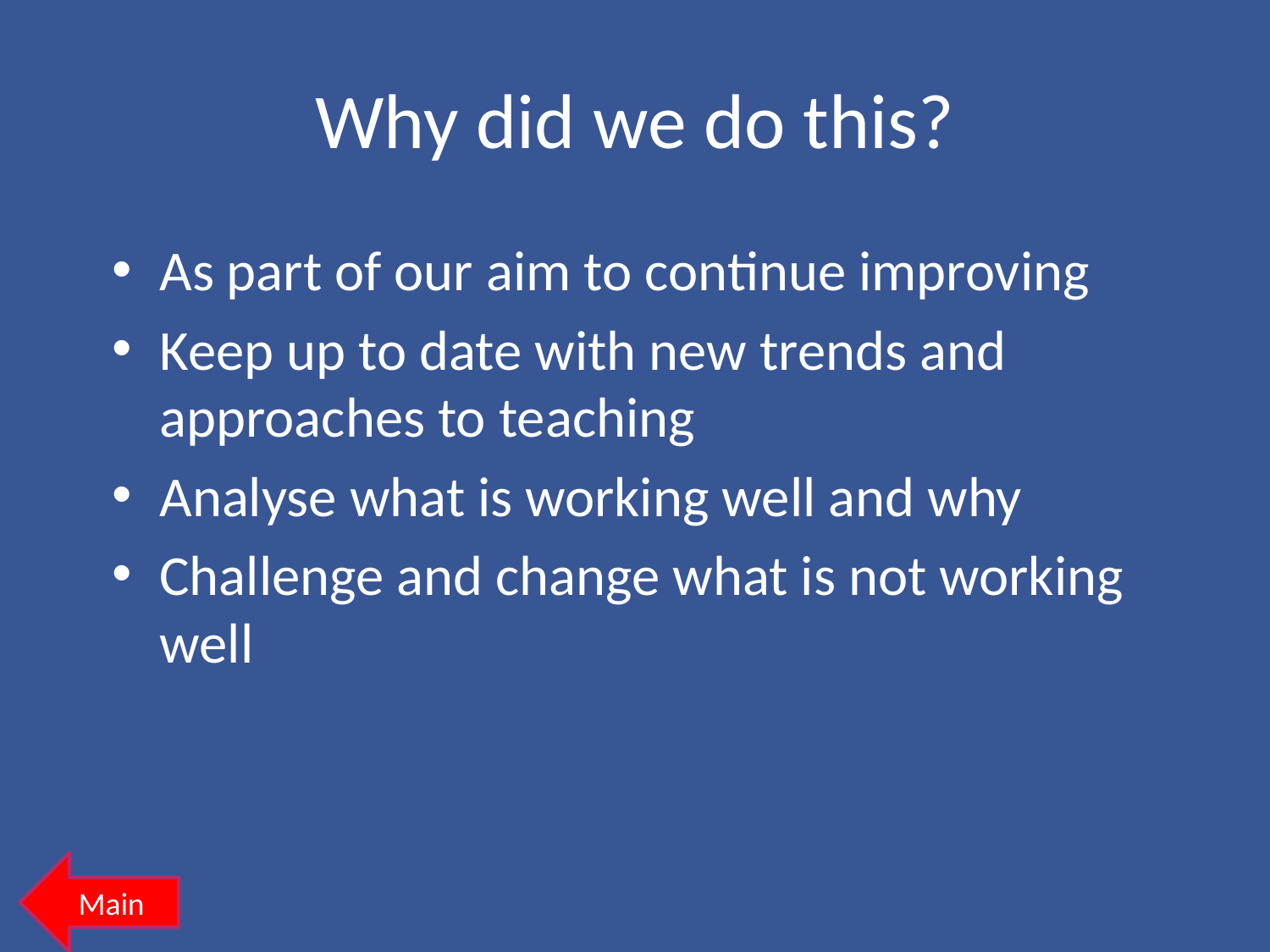

# Why did we do this?
As part of our aim to continue improving
Keep up to date with new trends and approaches to teaching
Analyse what is working well and why
Challenge and change what is not working well

Main